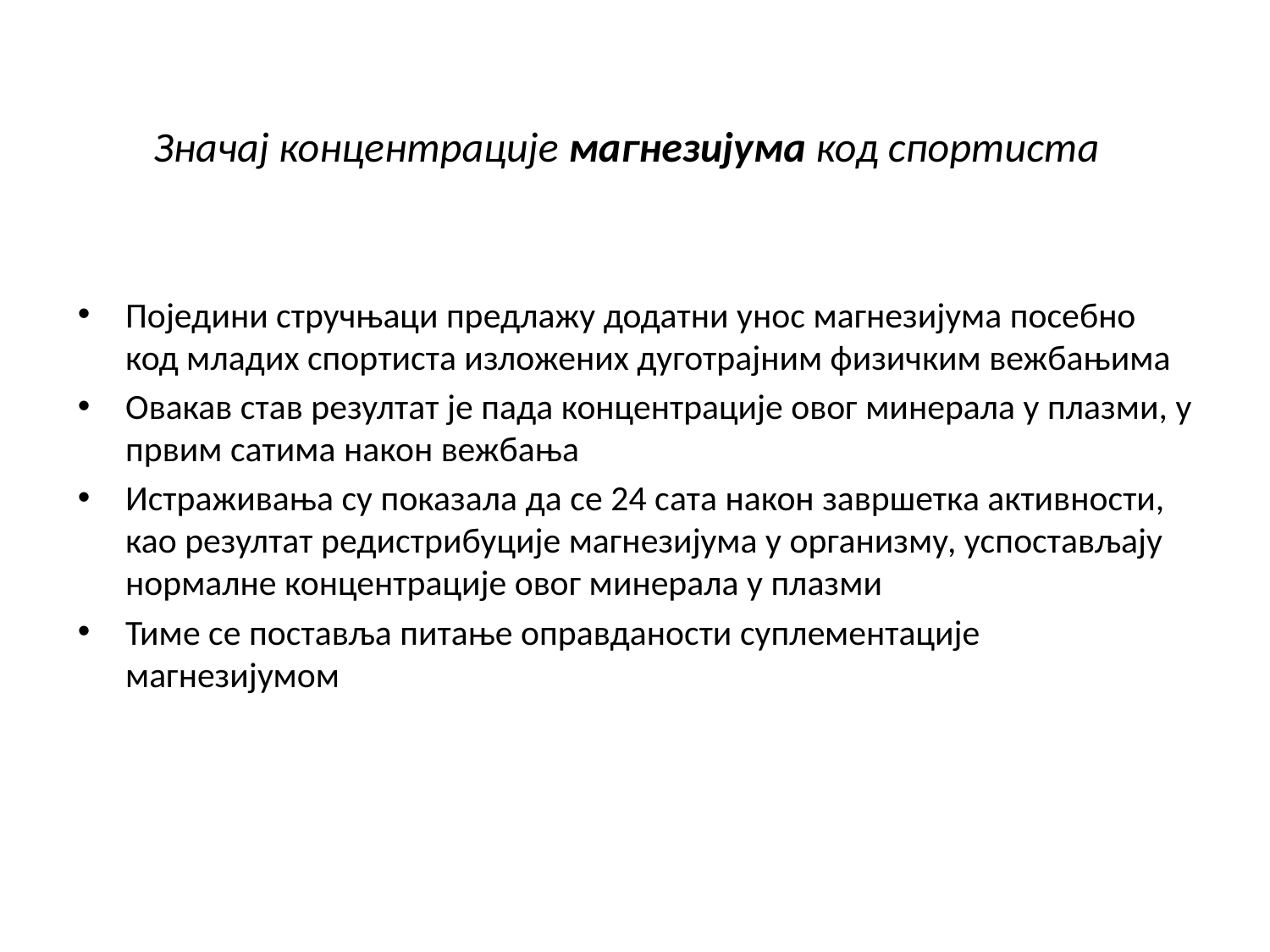

# Значај концентрације магнезијума код спортиста
Поједини стручњаци предлажу додатни унос магнезијума посебно код младих спортиста изложених дуготрајним физичким вежбањима
Овакав став резултат је пада концентрације овог минерала у плазми, у првим сатима након вежбања
Истраживања су показала да се 24 сата након завршетка активности, као резултат редистрибуције магнезијума у организму, успостављају нормалне концентрације овог минерала у плазми
Тиме се поставља питање оправданости суплементације магнезијумом